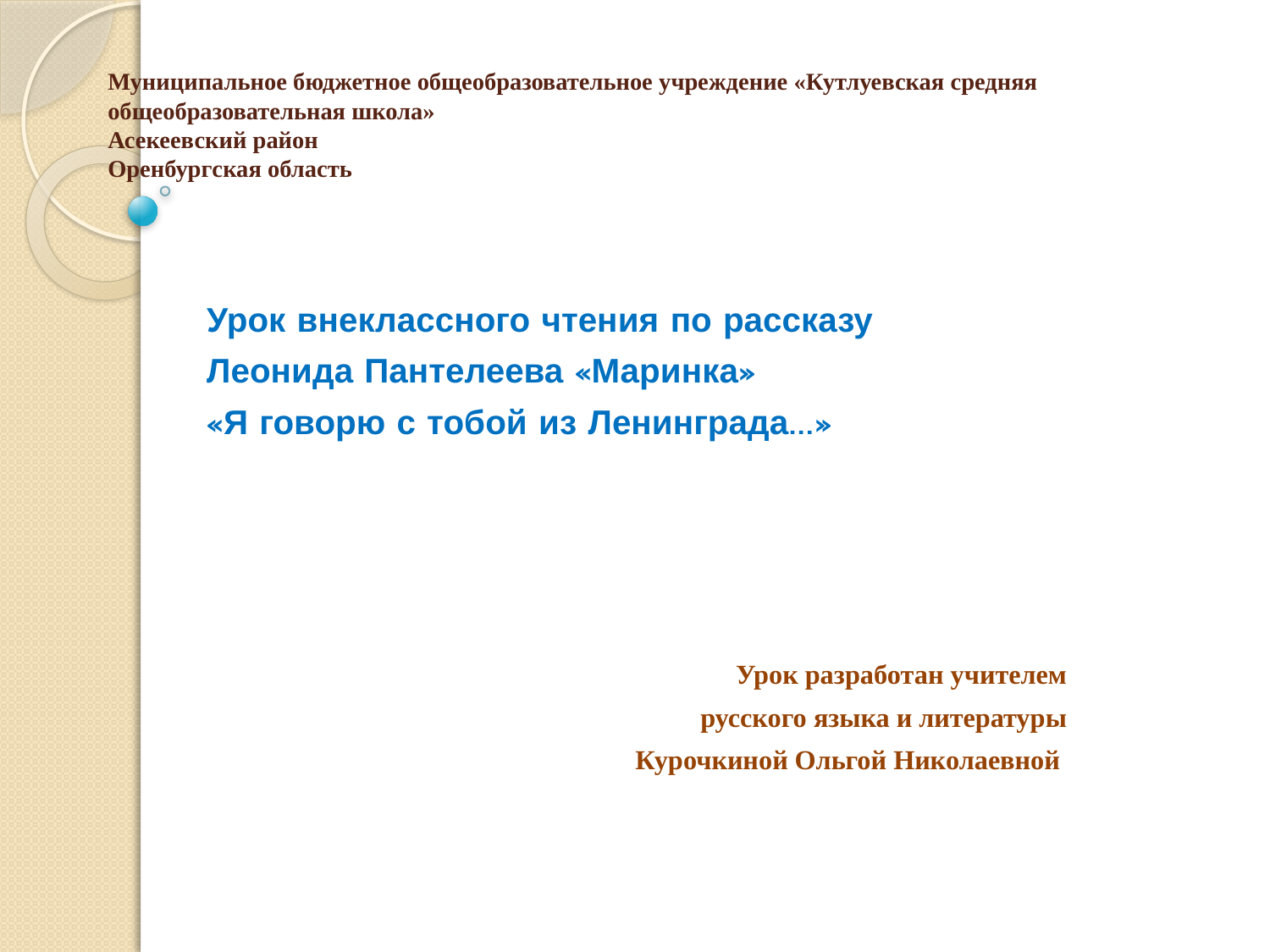

# Муниципальное бюджетное общеобразовательное учреждение «Кутлуевская средняя общеобразовательная школа» Асекеевский район Оренбургская область
Урок внеклассного чтения по рассказу
Леонида Пантелеева «Маринка»
«Я говорю с тобой из Ленинграда…»

Урок разработан учителем
 русского языка и литературы
Курочкиной Ольгой Николаевной